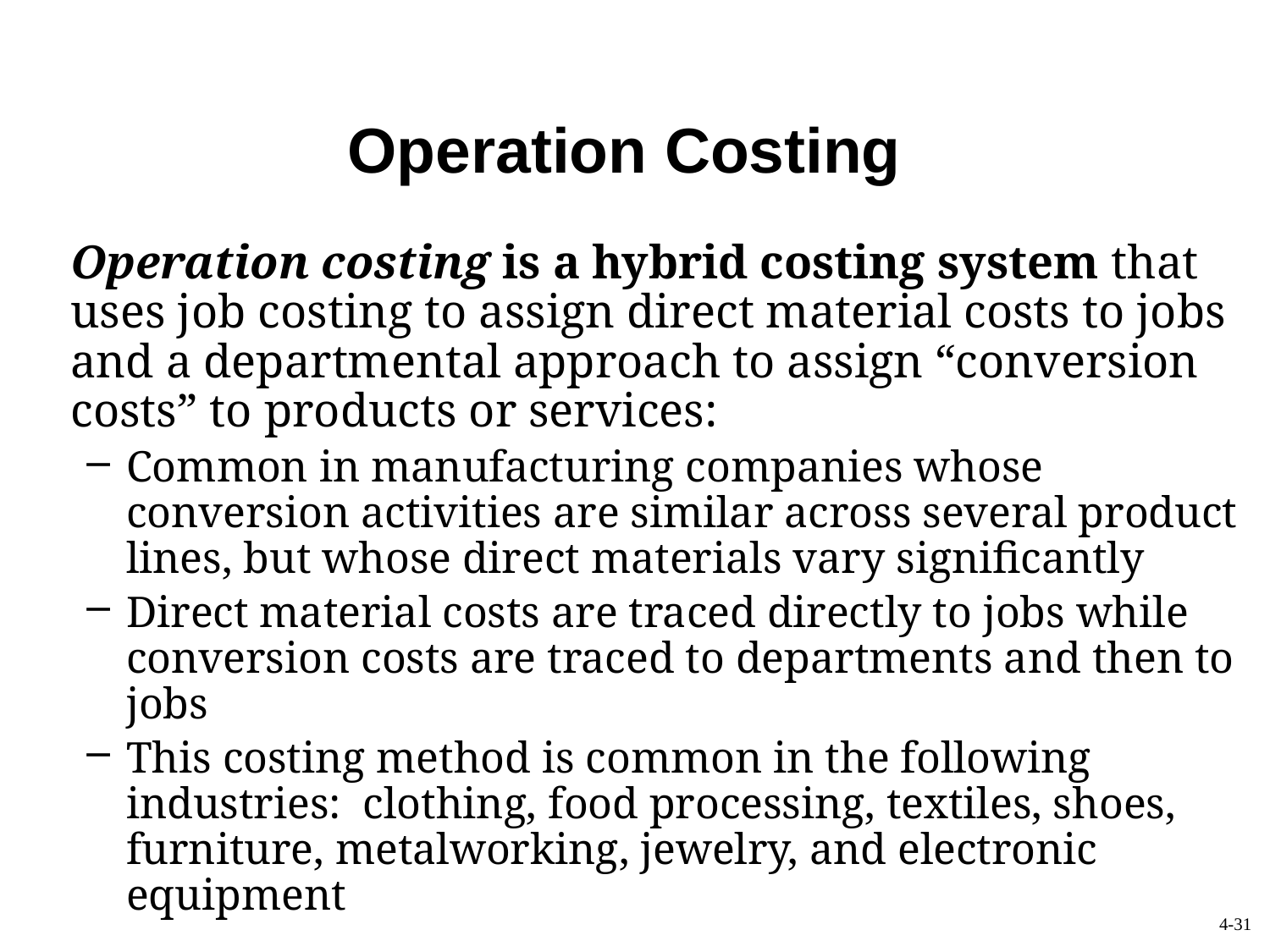

Operation Costing

	Operation costing is a hybrid costing system that uses job costing to assign direct material costs to jobs and a departmental approach to assign “conversion costs” to products or services:
Common in manufacturing companies whose conversion activities are similar across several product lines, but whose direct materials vary significantly
Direct material costs are traced directly to jobs while conversion costs are traced to departments and then to jobs
This costing method is common in the following industries:  clothing, food processing, textiles, shoes, furniture, metalworking, jewelry, and electronic equipment

4-31